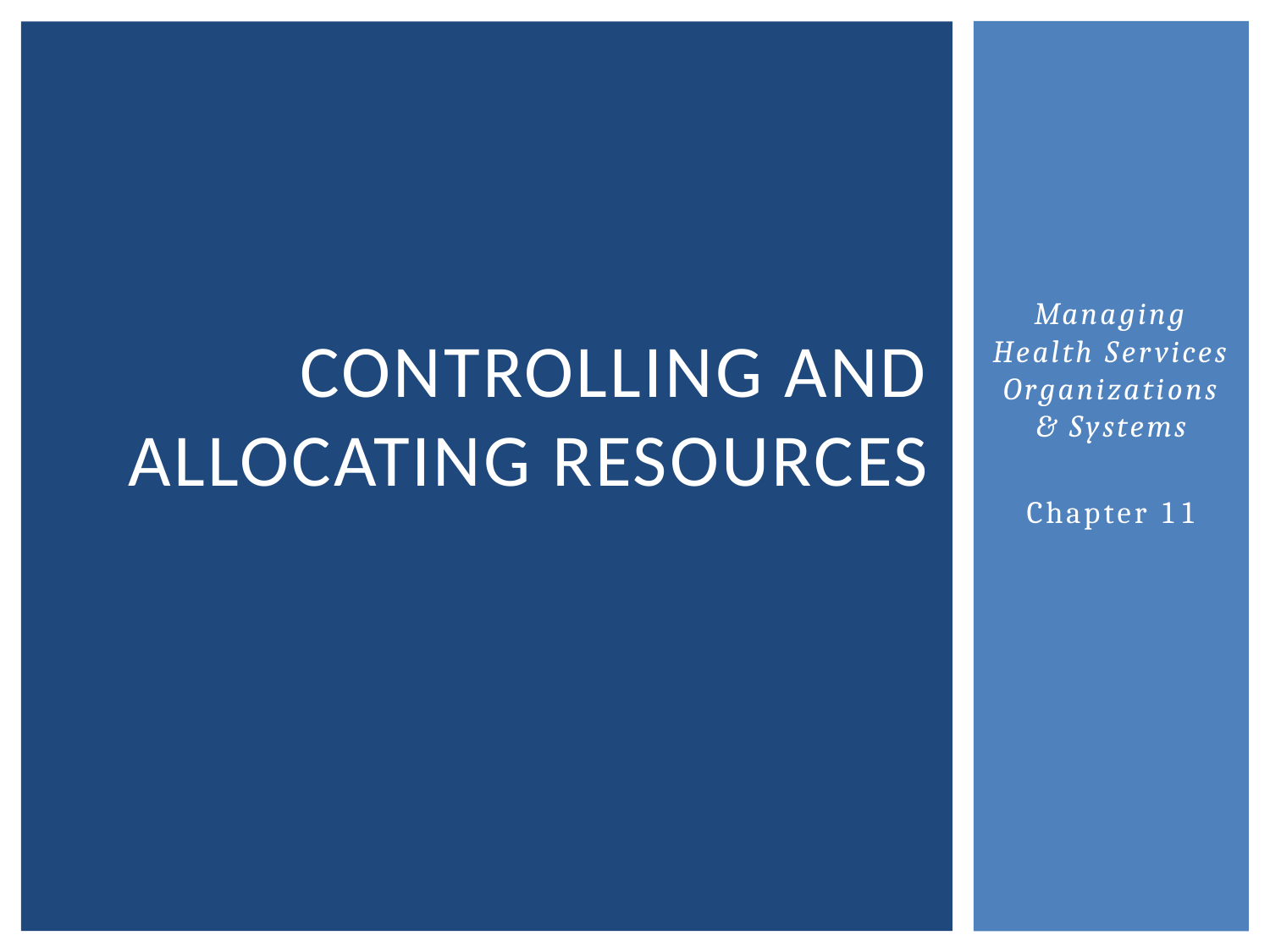

# Controlling and allocating resources
Managing Health Services Organizations & Systems

Chapter 11